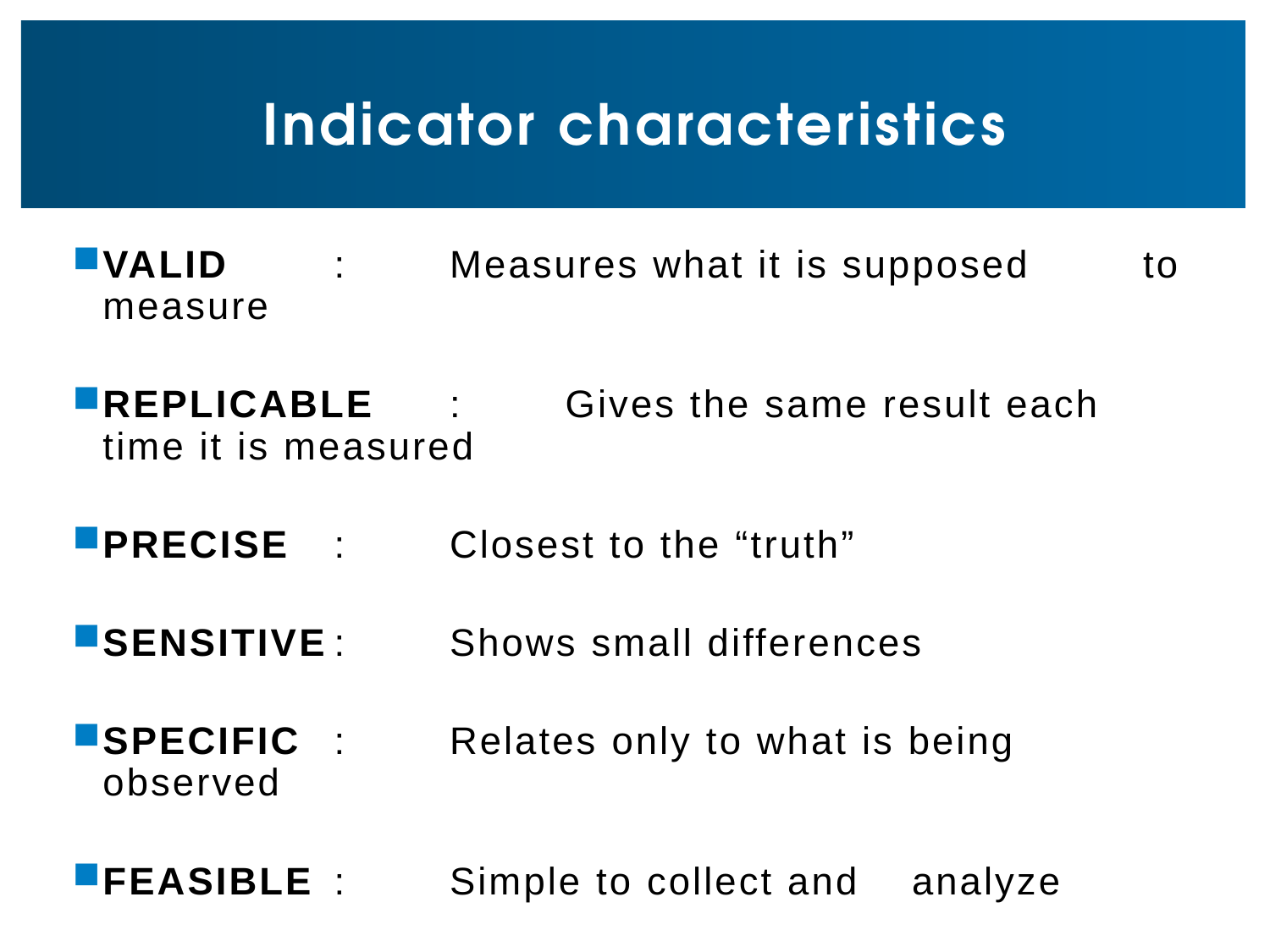

# Indicator characteristics
VALID		: 	Measures what it is supposed 				to measure

REPLICABLE	: 	Gives the same result each 				time it is measured

PRECISE		: 	Closest to the “truth”

SENSITIVE	: 	Shows small differences

SPECIFIC		: 	Relates only to what is being 				observed

FEASIBLE		: 	Simple to collect and 					analyze